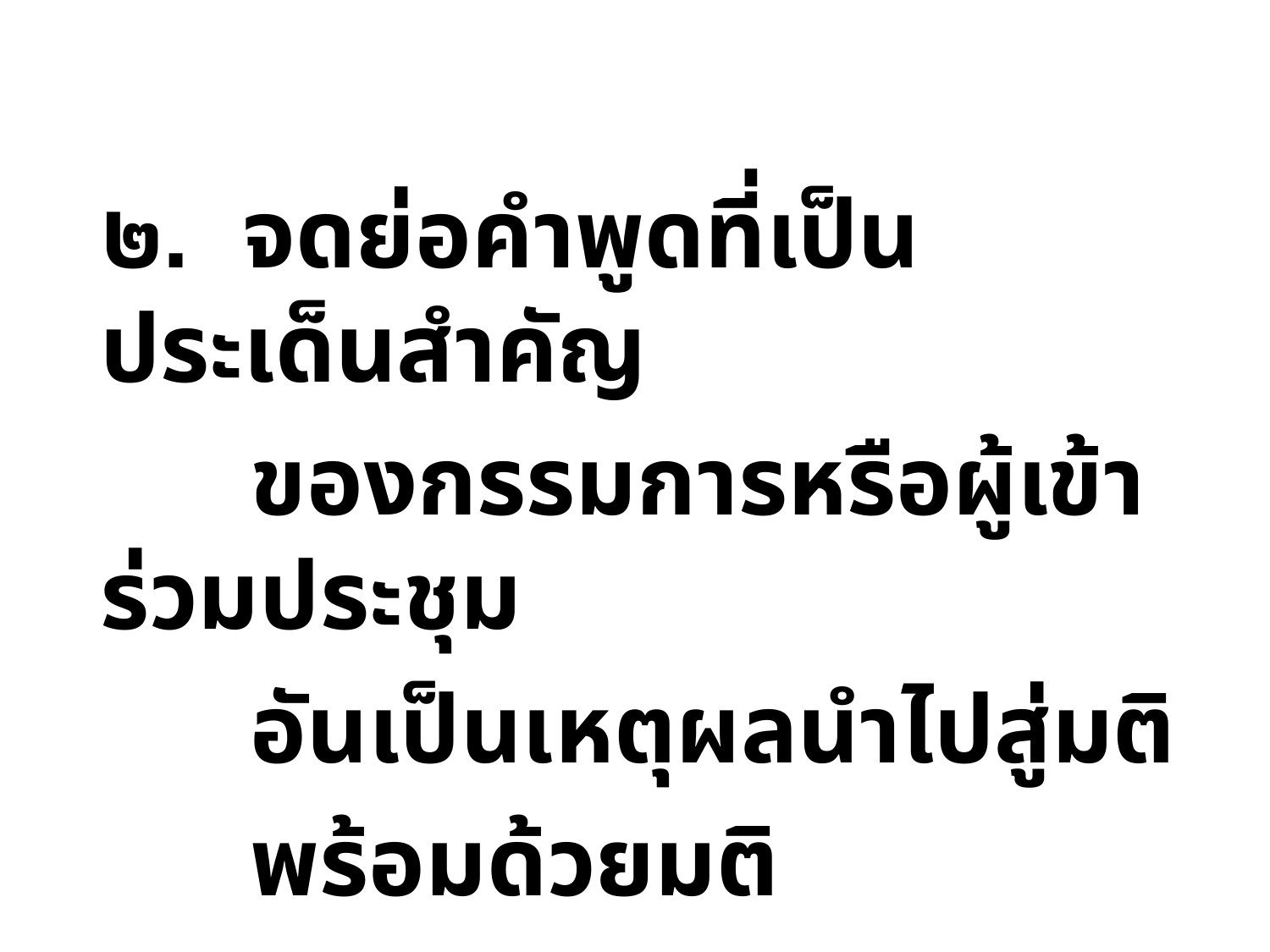

๒.  จดย่อคำพูดที่เป็นประเด็นสำคัญ
        ของกรรมการหรือผู้เข้าร่วมประชุม
        อันเป็นเหตุผลนำไปสู่มติ
        พร้อมด้วยมติ